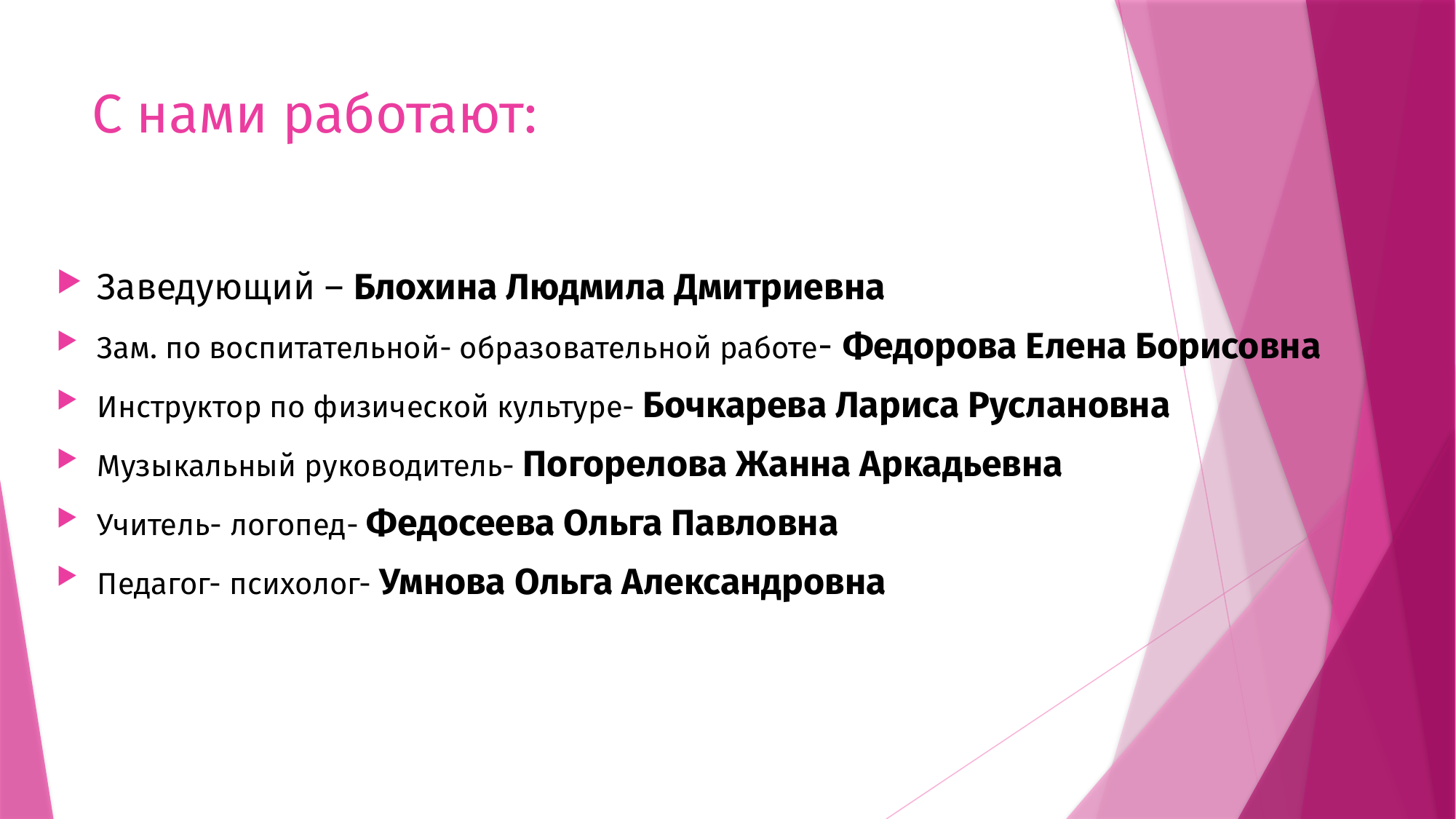

# С нами работают:
Заведующий – Блохина Людмила Дмитриевна
Зам. по воспитательной- образовательной работе- Федорова Елена Борисовна
Инструктор по физической̆ культуре- Бочкарева Лариса Руслановна
Музыкальный̆ руководитель- Погорелова Жанна Аркадьевна
Учитель- логопед- Федосеева Ольга Павловна
Педагог- психолог- Умнова Ольга Александровна